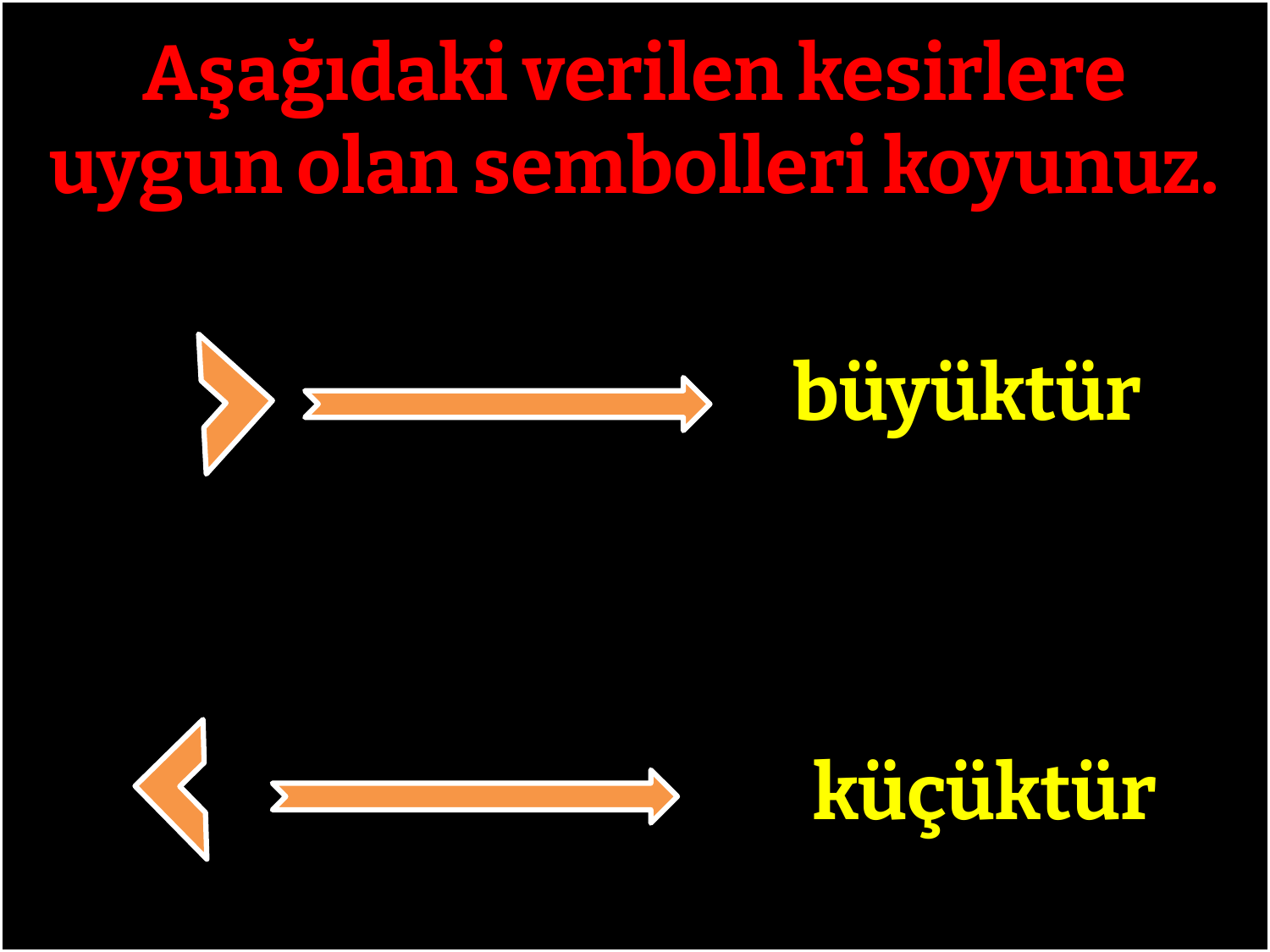

Aşağıdaki verilen kesirlere uygun olan sembolleri koyunuz.
#
büyüktür

küçüktür